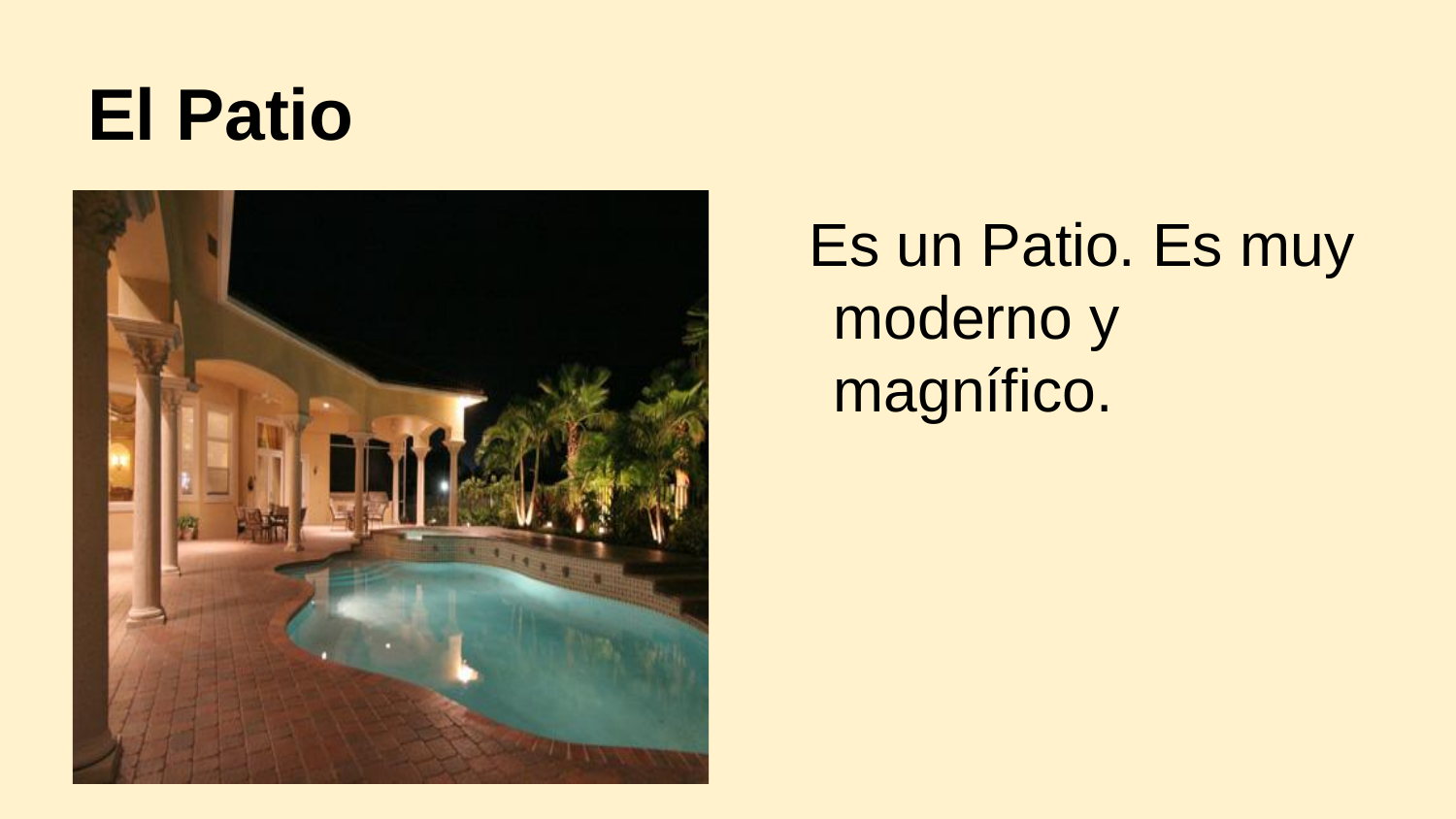

# El Patio

Es un Patio. Es muy moderno y magnífico.